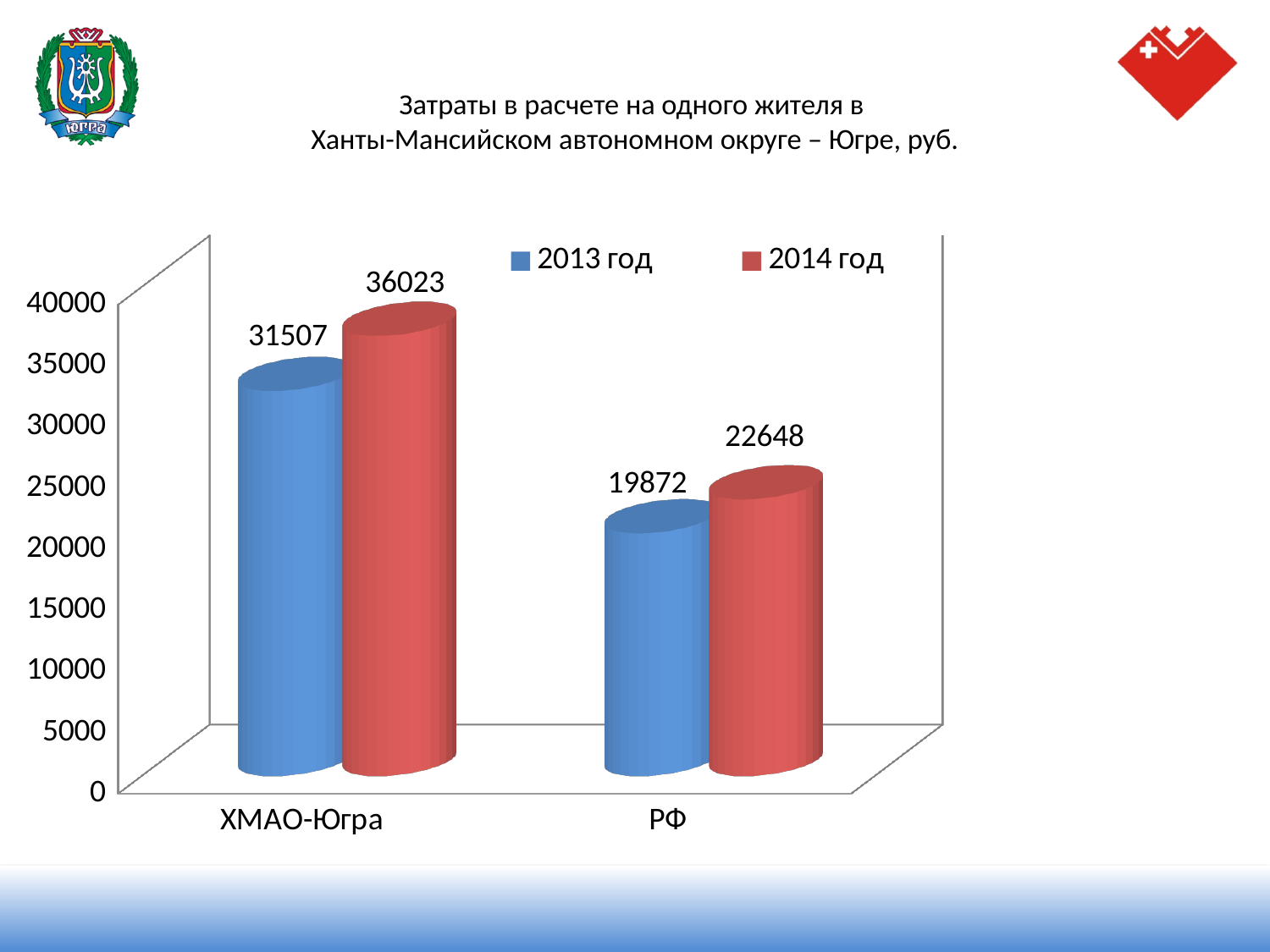

# Затраты в расчете на одного жителя в Ханты-Мансийском автономном округе – Югре, руб.

[unsupported chart]